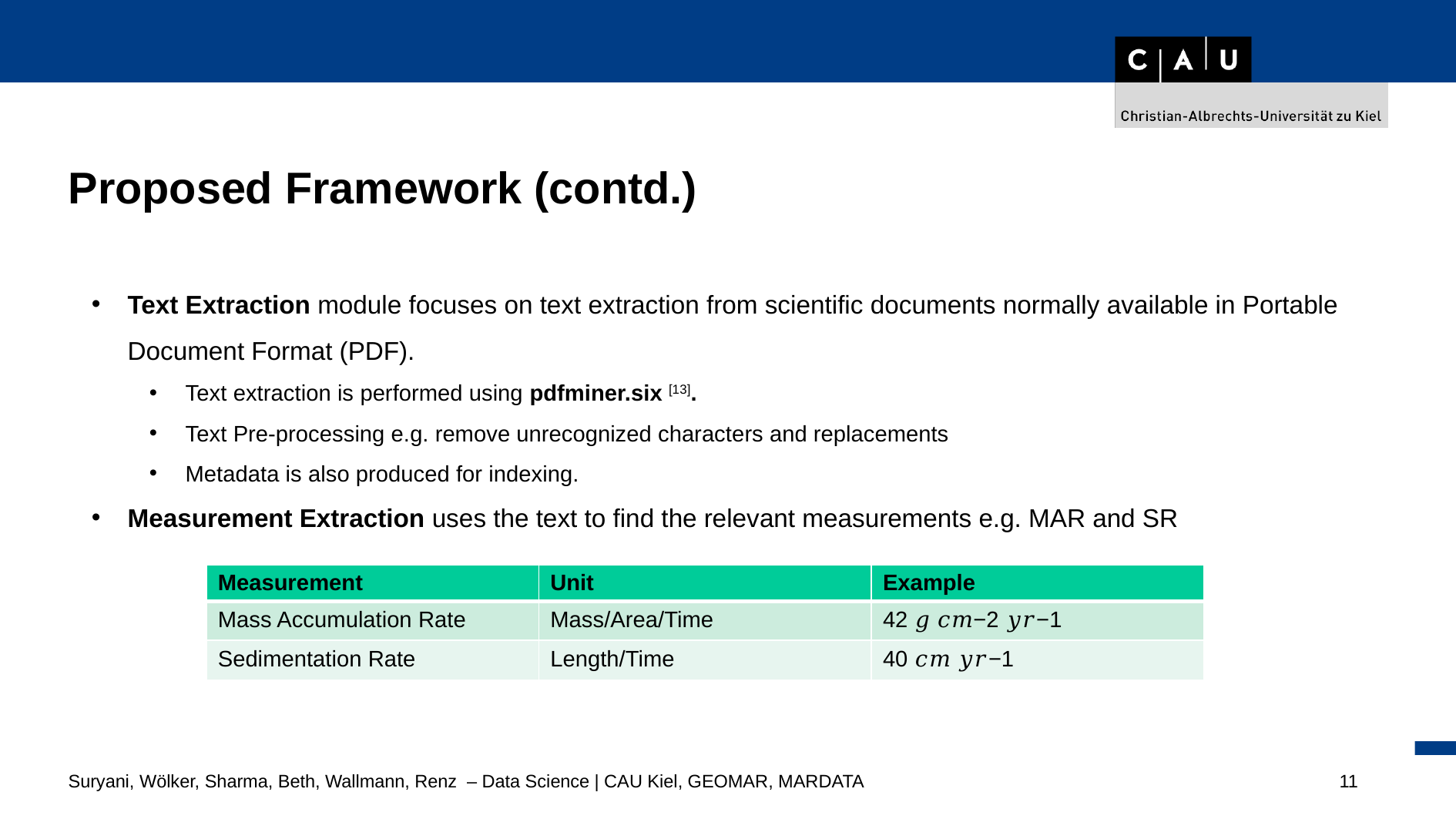

Proposed Framework (contd.)
Text Extraction module focuses on text extraction from scientific documents normally available in Portable Document Format (PDF).
Text extraction is performed using pdfminer.six [13].
Text Pre-processing e.g. remove unrecognized characters and replacements
Metadata is also produced for indexing.
Measurement Extraction uses the text to find the relevant measurements e.g. MAR and SR
| Measurement | Unit | Example |
| --- | --- | --- |
| Mass Accumulation Rate | Mass/Area/Time | 42 𝑔 𝑐𝑚−2 𝑦𝑟−1 |
| Sedimentation Rate | Length/Time | 40 𝑐𝑚 𝑦𝑟−1 |
Suryani, Wölker, Sharma, Beth, Wallmann, Renz  – Data Science | CAU Kiel, GEOMAR, MARDATA					11